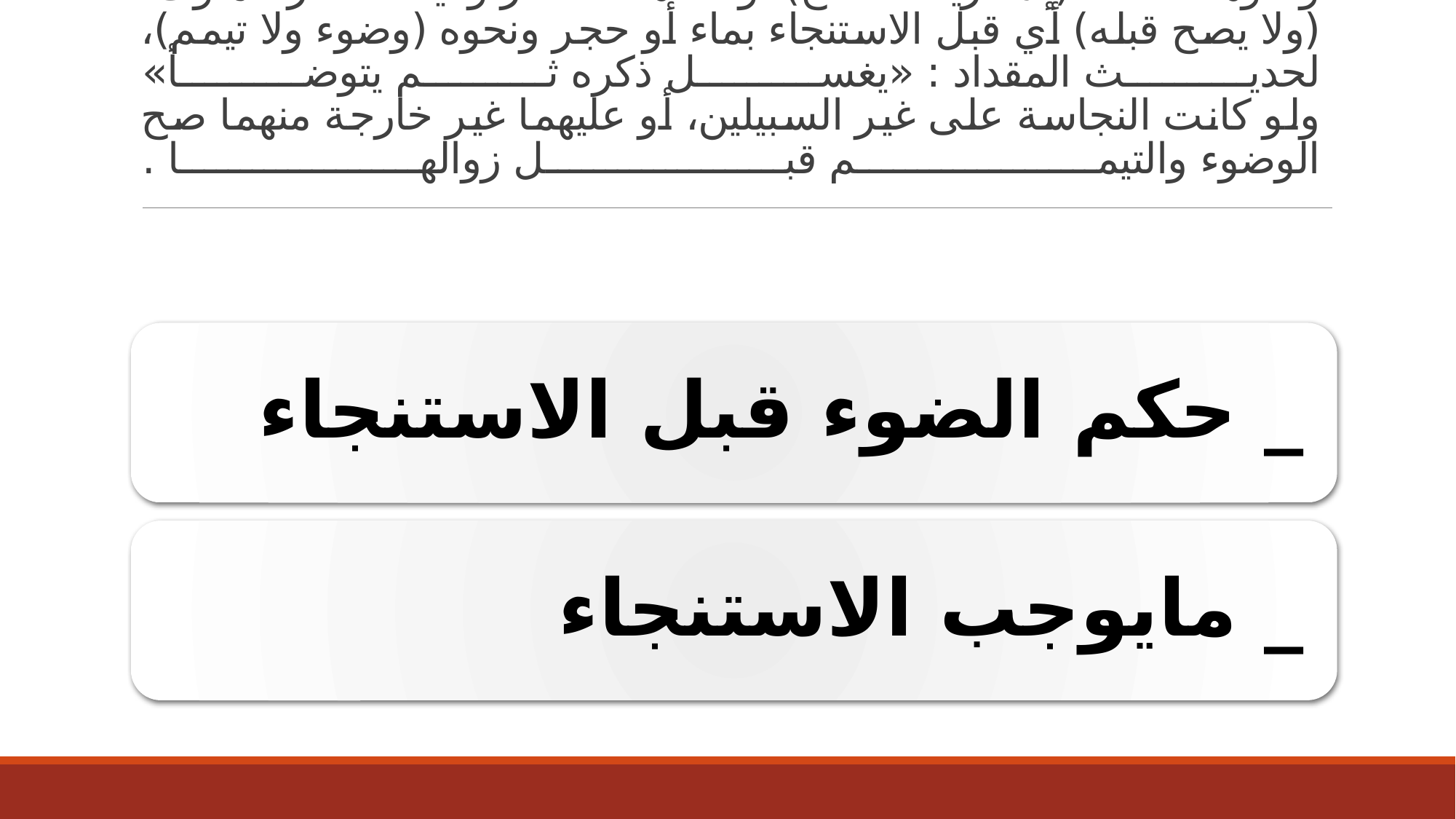

# ويجب الاستنجاء بماء أو حجر ونحوه لكل خارج من سبيل إذا أراد الصلاة ونحوها (إلا الريح)، والطاهر وغير الملوث. (ولا يصح قبله) أي قبل الاستنجاء بماء أو حجر ونحوه (وضوء ولا تيمم)، لحديث المقداد : «يغسل ذكره ثم يتوضأ» ولو كانت النجاسة على غير السبيلين، أو عليهما غير خارجة منهما صح الوضوء والتيمم قبل زوالها .
_ حكم الضوء قبل الاستنجاء
_ مايوجب الاستنجاء